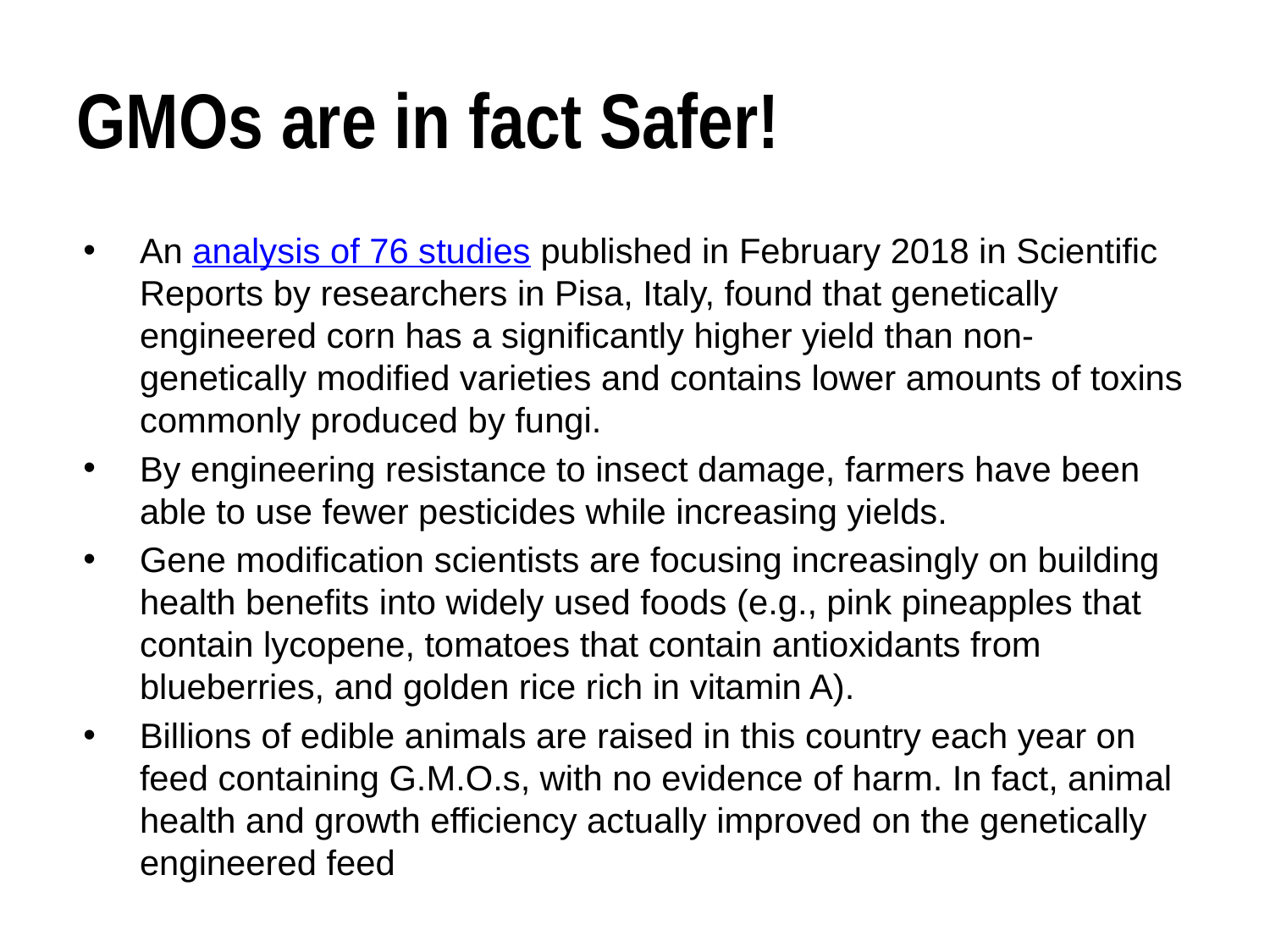

# GMOs are in fact Safer!
An analysis of 76 studies published in February 2018 in Scientific Reports by researchers in Pisa, Italy, found that genetically engineered corn has a significantly higher yield than non-genetically modified varieties and contains lower amounts of toxins commonly produced by fungi.
By engineering resistance to insect damage, farmers have been able to use fewer pesticides while increasing yields.
Gene modification scientists are focusing increasingly on building health benefits into widely used foods (e.g., pink pineapples that contain lycopene, tomatoes that contain antioxidants from blueberries, and golden rice rich in vitamin A).
Billions of edible animals are raised in this country each year on feed containing G.M.O.s, with no evidence of harm. In fact, animal health and growth efficiency actually improved on the genetically engineered feed